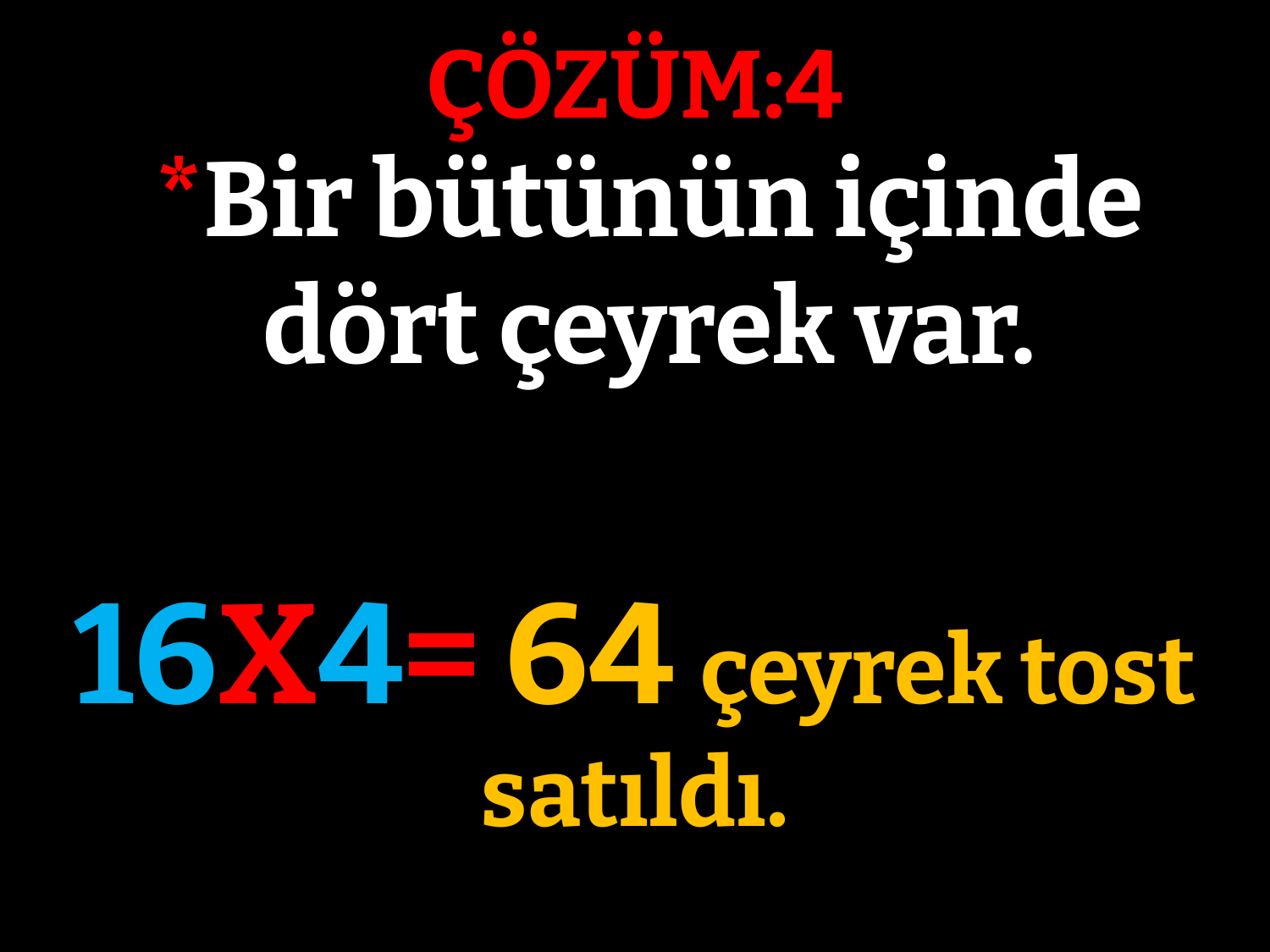

ÇÖZÜM:4
*Bir bütünün içinde dört çeyrek var.
16X4= 64 çeyrek tost satıldı.